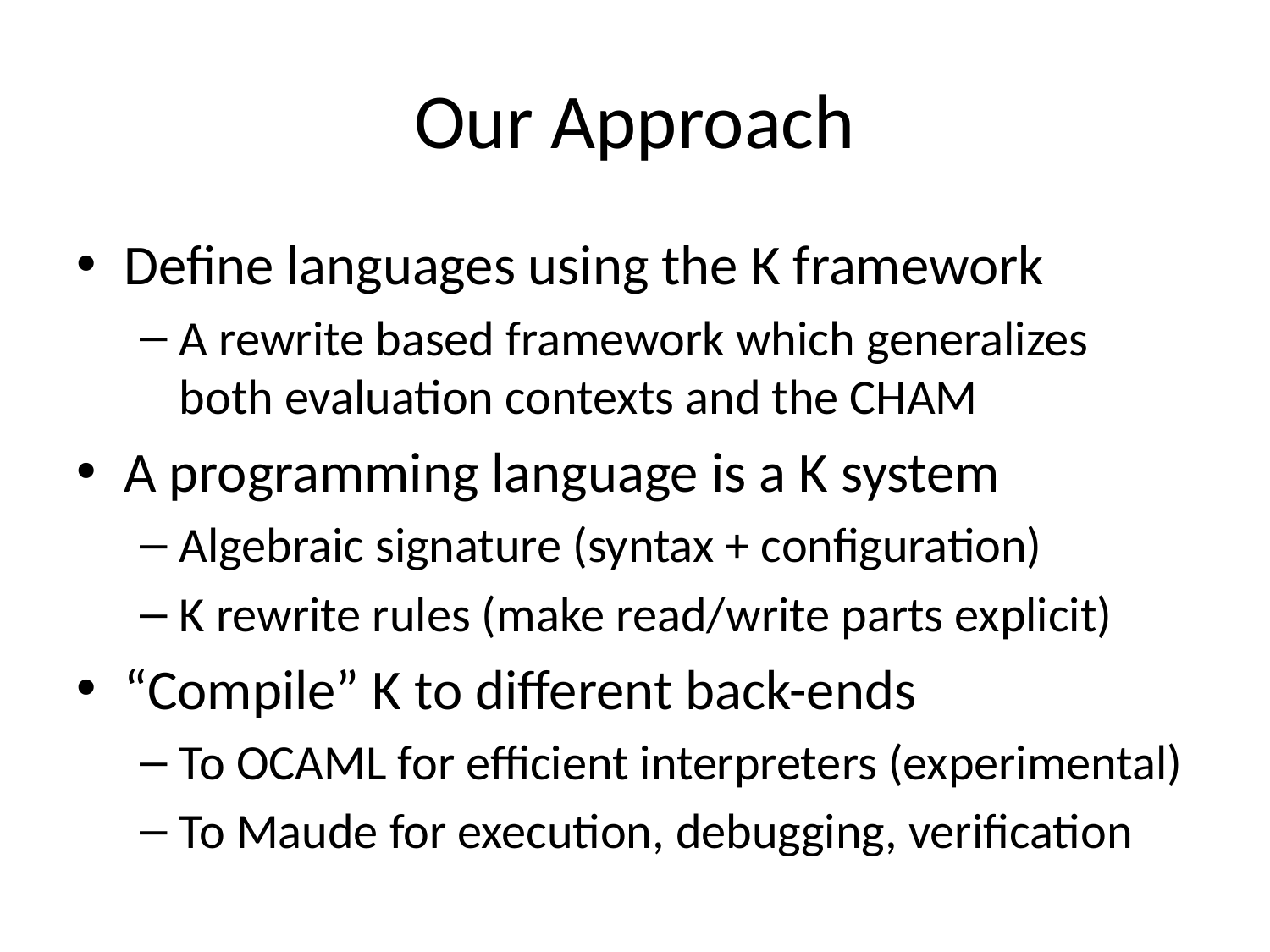

# Our Approach
Define languages using the K framework
A rewrite based framework which generalizes both evaluation contexts and the CHAM
A programming language is a K system
Algebraic signature (syntax + configuration)
K rewrite rules (make read/write parts explicit)
“Compile” K to different back-ends
To OCAML for efficient interpreters (experimental)
To Maude for execution, debugging, verification